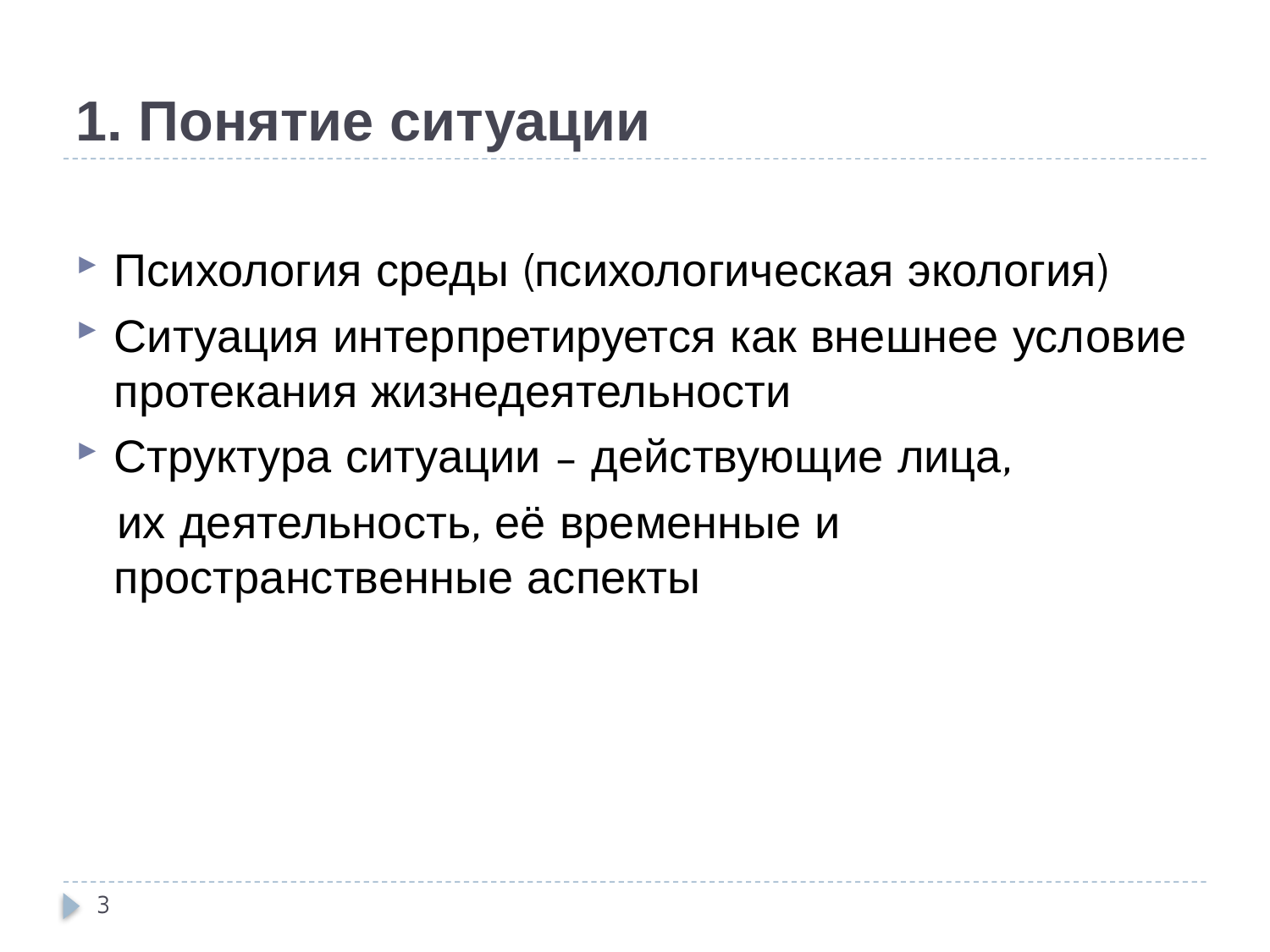

# 1. Понятие ситуации

Психология среды (психологическая экология)
Ситуация интерпретируется как внешнее условие протекания жизнедеятельности
Структура ситуации – действующие лица,
   их деятельность, её временные и пространственные аспекты

3